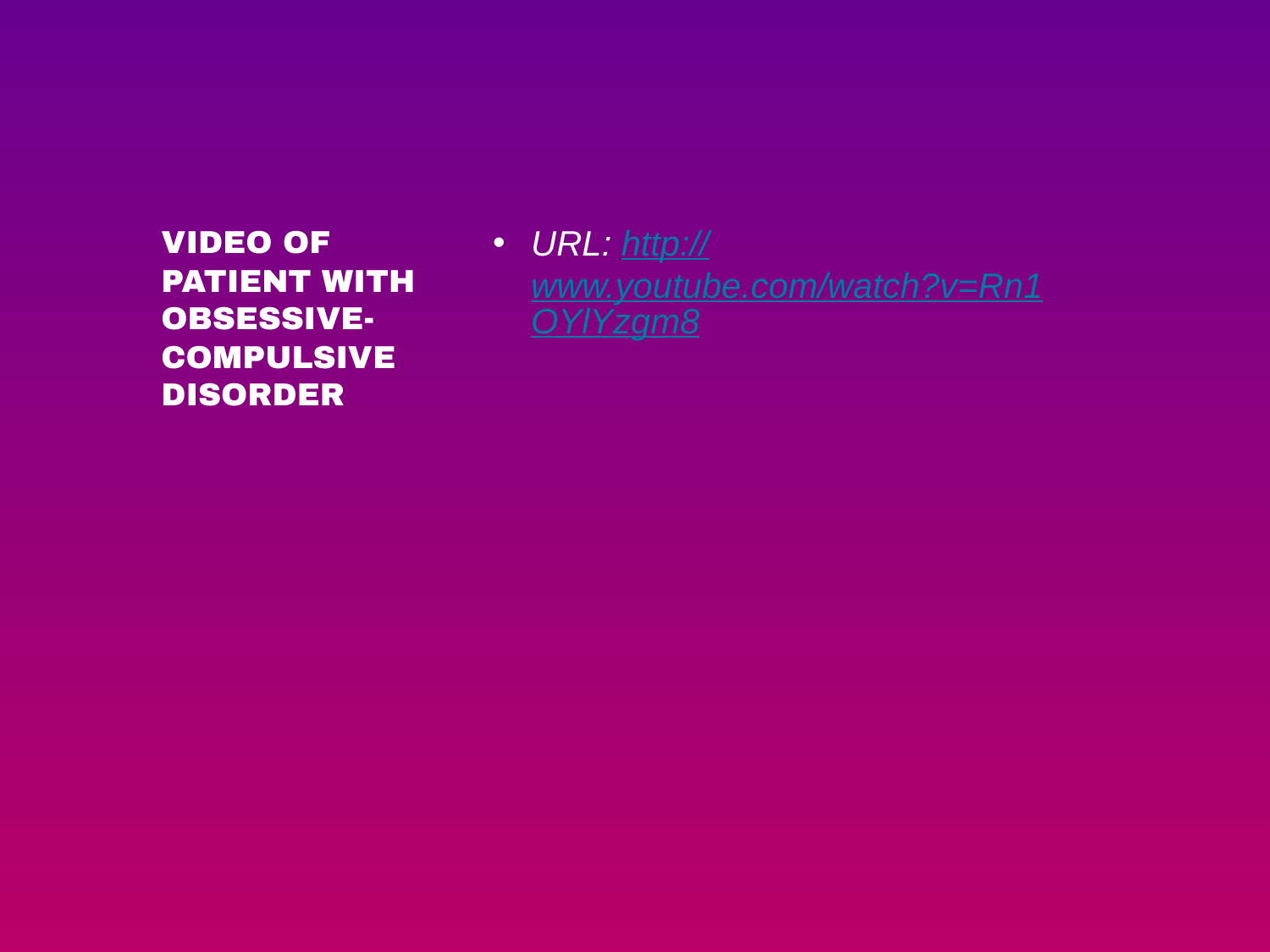

URL: http://www.youtube.com/watch?v=Rn1OYlYzgm8

# Video of patient with obsessive-compulsive disorder